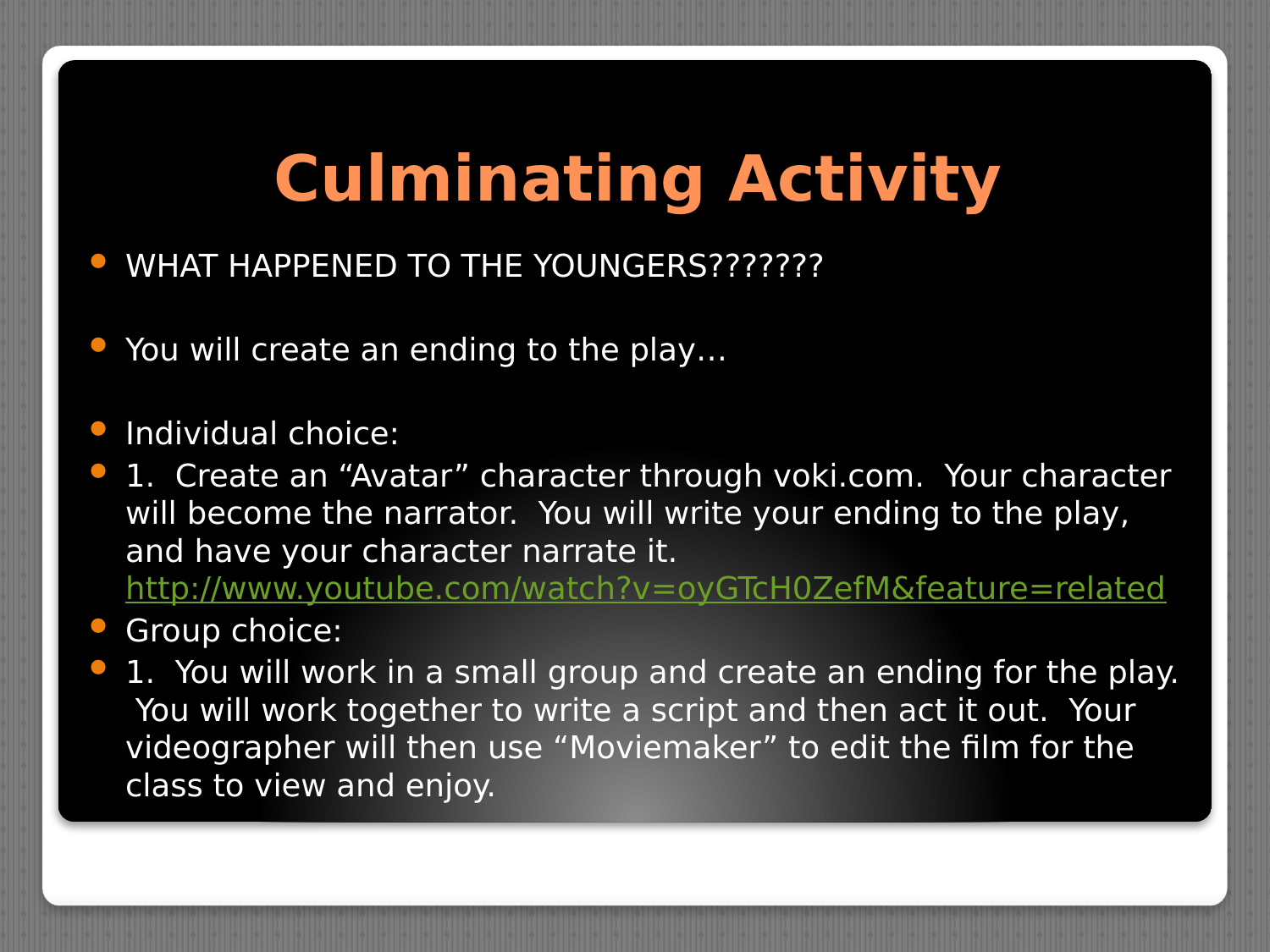

# Culminating Activity
WHAT HAPPENED TO THE YOUNGERS???????

You will create an ending to the play…

Individual choice:
1.  Create an “Avatar” character through voki.com.  Your character will become the narrator.  You will write your ending to the play, and have your character narrate it. http://www.youtube.com/watch?v=oyGTcH0ZefM&feature=related
Group choice:
1.  You will work in a small group and create an ending for the play.  You will work together to write a script and then act it out.  Your videographer will then use “Moviemaker” to edit the film for the class to view and enjoy.